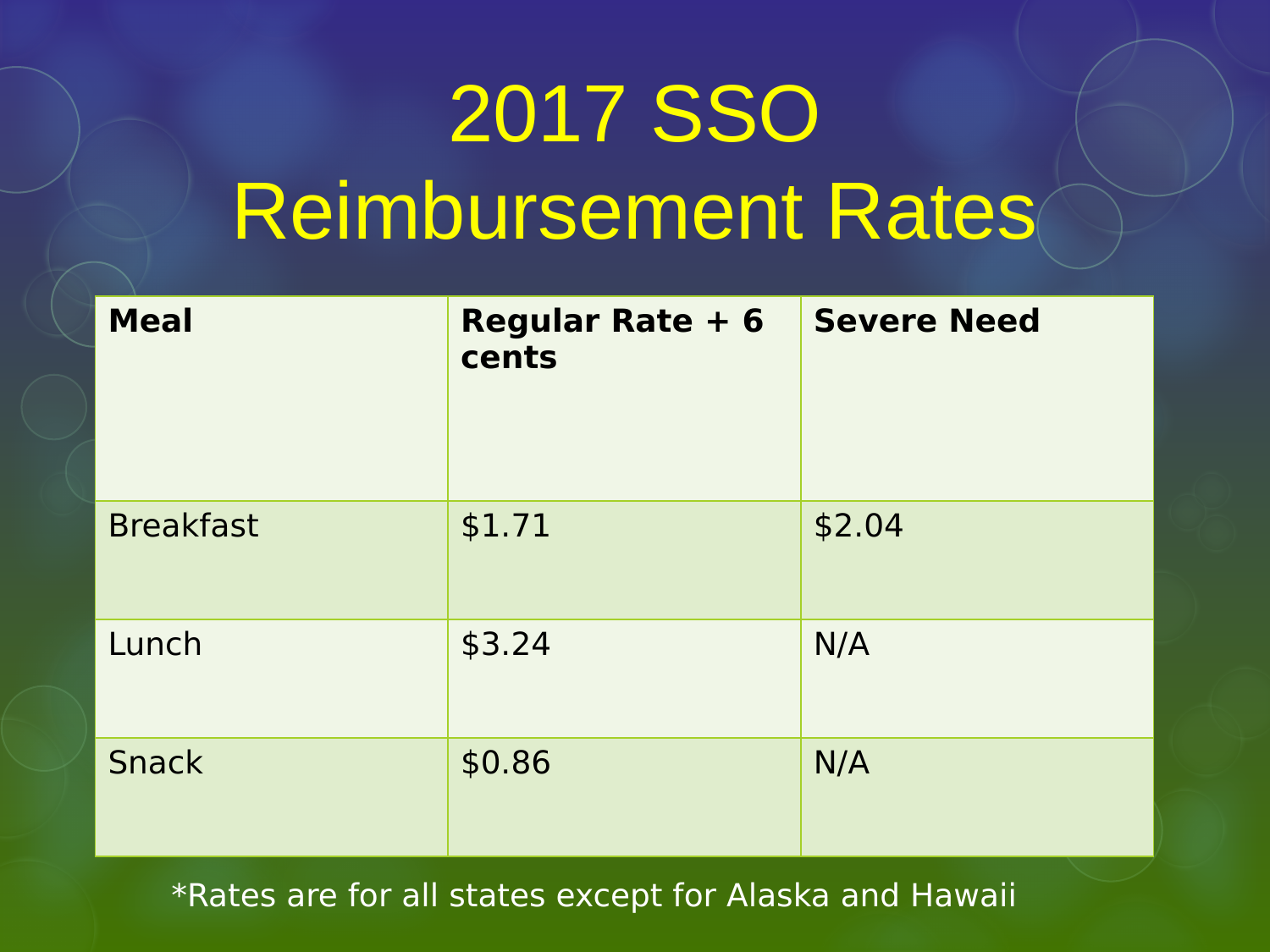

# 2017 SSO Reimbursement Rates
| Meal | Regular Rate + 6 cents | Severe Need |
| --- | --- | --- |
| Breakfast | $1.71 | $2.04 |
| Lunch | $3.24 | N/A |
| Snack | $0.86 | N/A |
*Rates are for all states except for Alaska and Hawaii